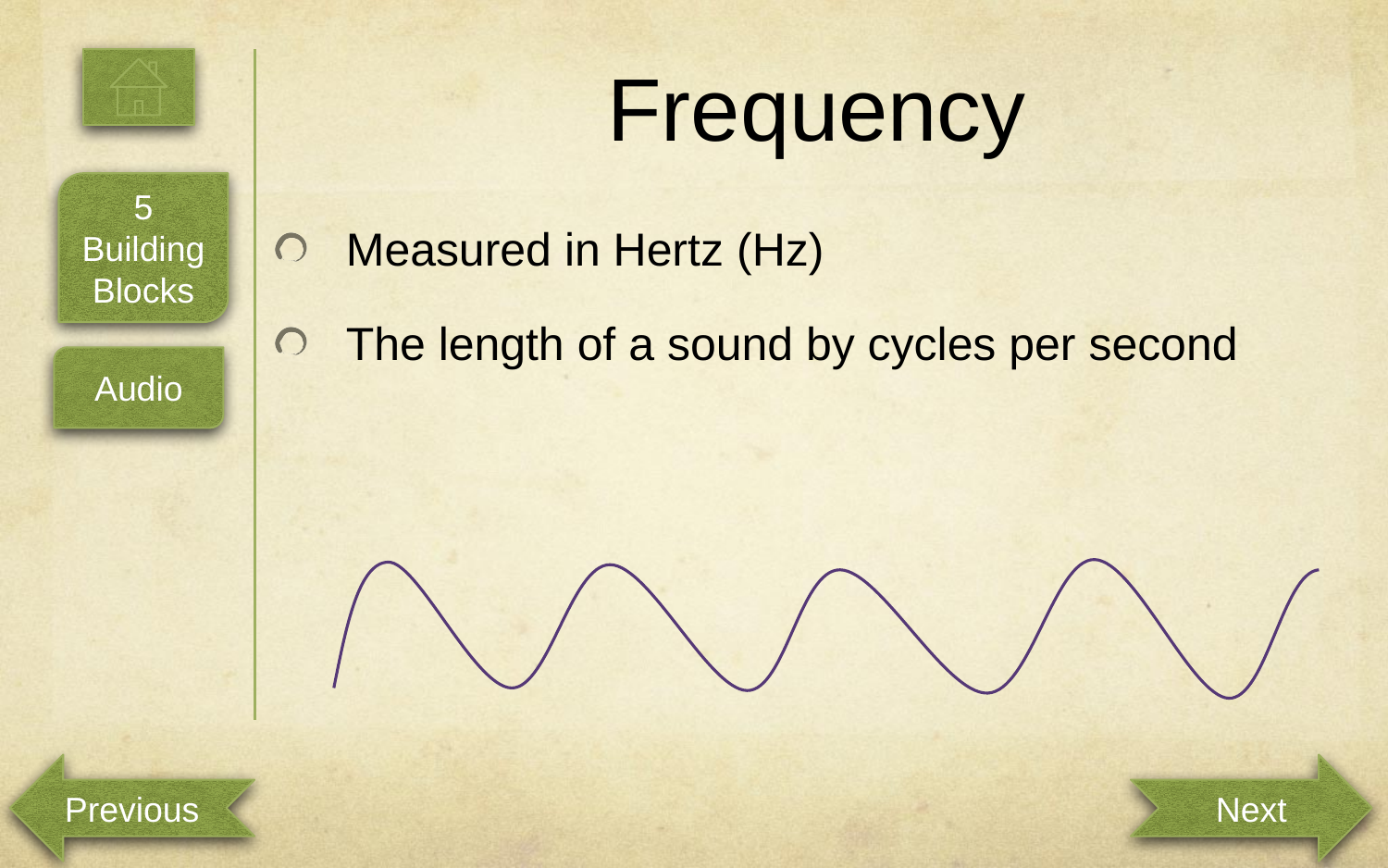

# Frequency
5 Building Blocks
Measured in Hertz (Hz)
The length of a sound by cycles per second
Audio

Previous
Next